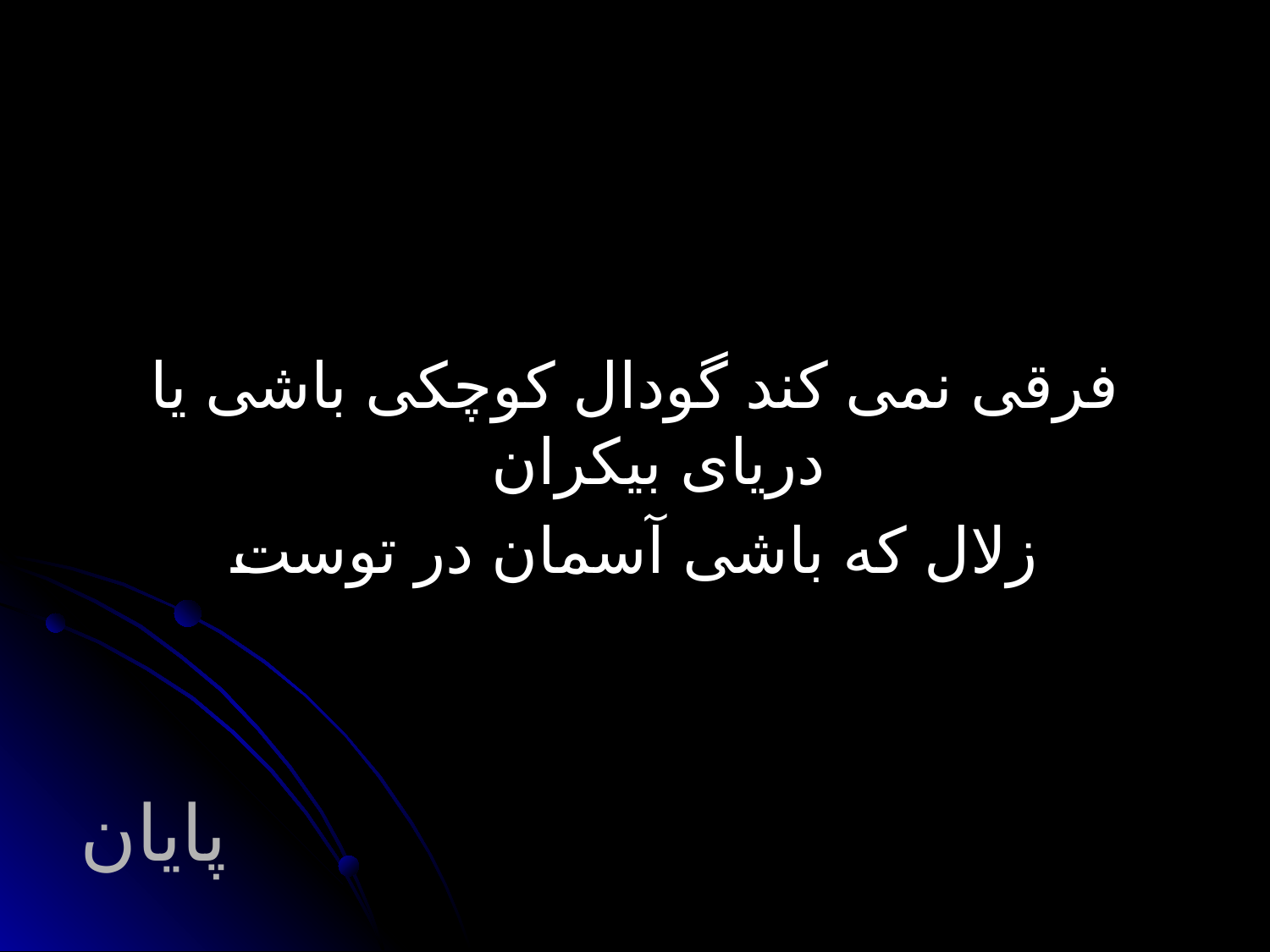

فرقی نمی کند گودال کوچکی باشی یا دریای بیکران
زلال که باشی آسمان در توست
# پایان